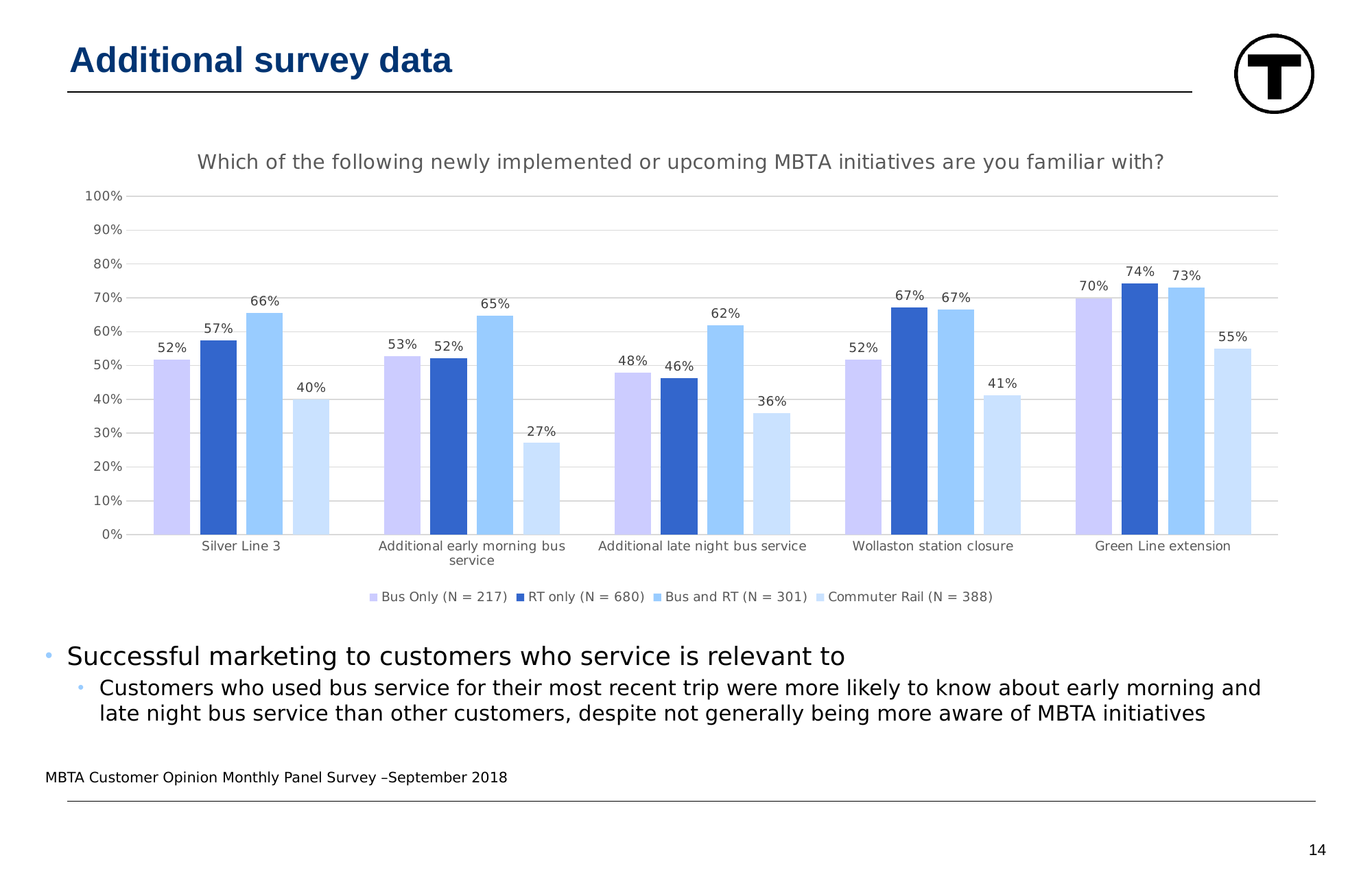

Additional survey data

### Chart: Which of the following newly implemented or upcoming MBTA initiatives are you familiar with?

| Category | Bus Only (N = 217) | RT only (N = 680) | Bus and RT (N = 301) | Commuter Rail (N = 388) |
|---|---|---|---|---|
| Silver Line 3 | 0.517 | 0.575 | 0.655 | 0.399 |
| Additional early morning bus service | 0.528 | 0.522 | 0.648 | 0.271 |
| Additional late night bus service | 0.478 | 0.462 | 0.618 | 0.36 |
| Wollaston station closure | 0.517 | 0.672 | 0.666 | 0.411 |
| Green Line extension | 0.699 | 0.743 | 0.73 | 0.55 |
Successful marketing to customers who service is relevant to
Customers who used bus service for their most recent trip were more likely to know about early morning and late night bus service than other customers, despite not generally being more aware of MBTA initiatives
MBTA Customer Opinion Monthly Panel Survey –September 2018